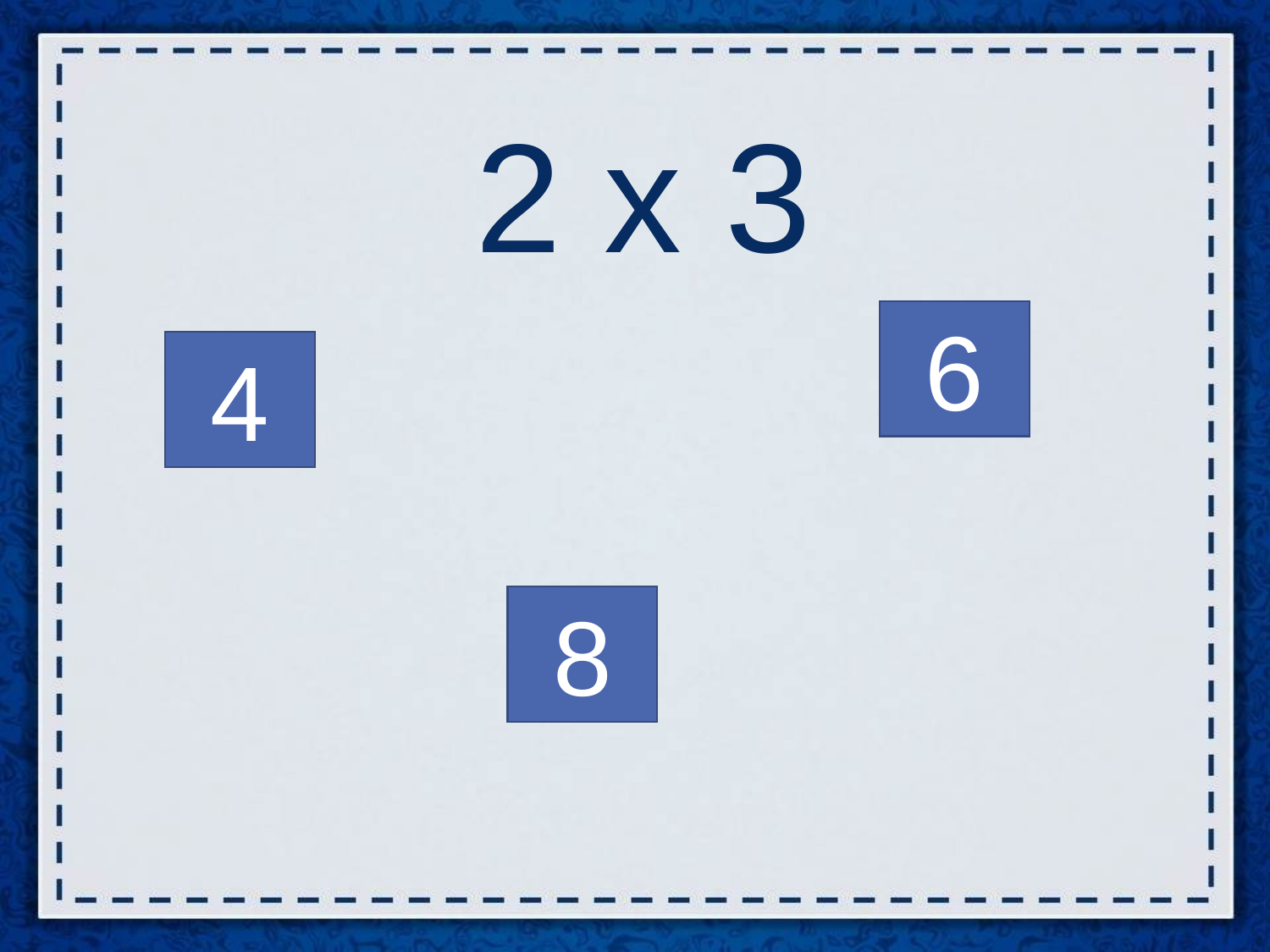

# 2 х 3

6
4
8